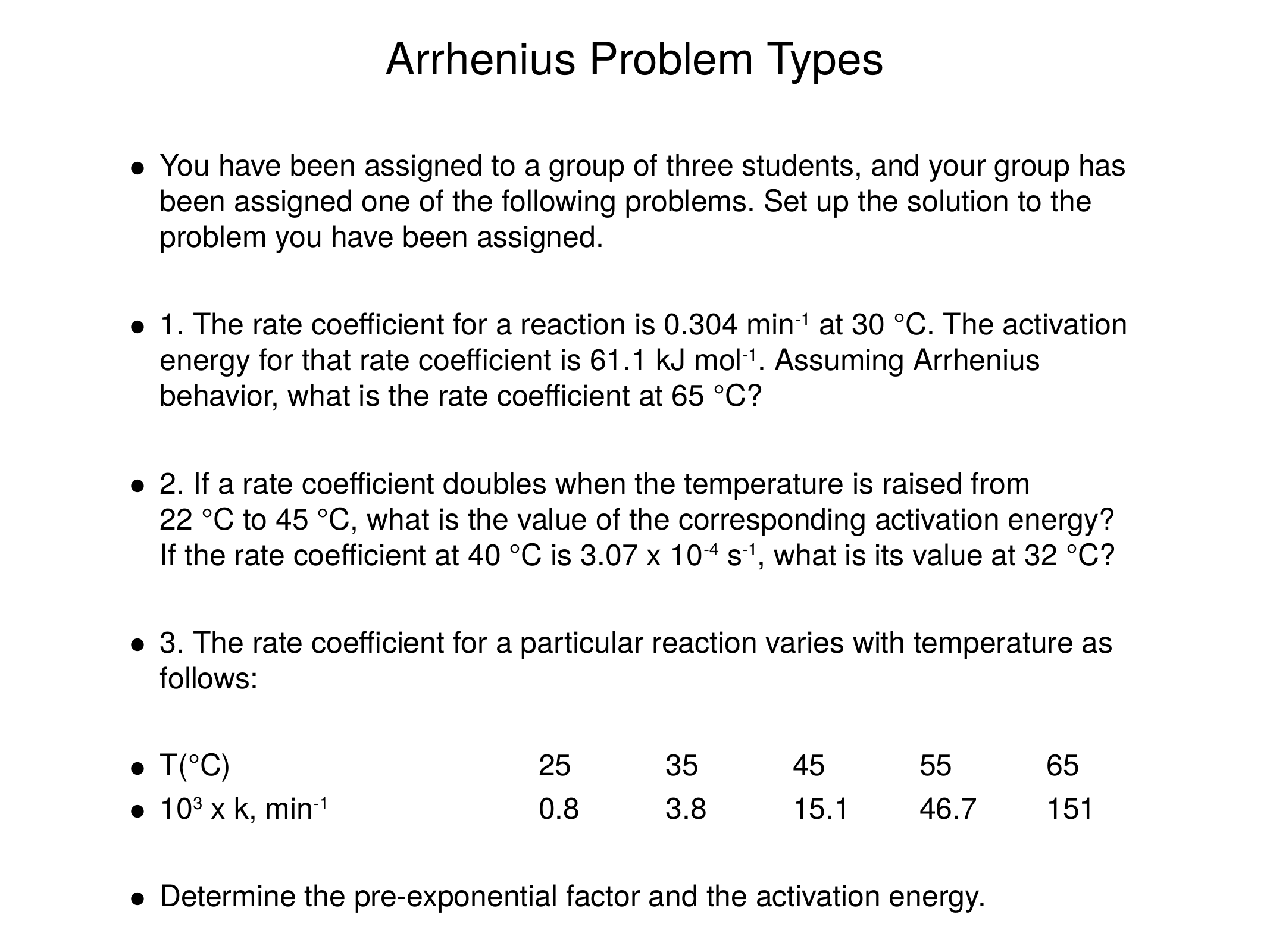

# Arrhenius Problem Types
You have been assigned to a group of three students, and your group has been assigned one of the following problems. Set up the solution to the problem you have been assigned.

1. The rate coefficient for a reaction is 0.304 min-1 at 30 °C. The activation energy for that rate coefficient is 61.1 kJ mol-1. Assuming Arrhenius behavior, what is the rate coefficient at 65 °C?

2. If a rate coefficient doubles when the temperature is raised from
22 °C to 45 °C, what is the value of the corresponding activation energy? If the rate coefficient at 40 °C is 3.07 x 10-4 s-1, what is its value at 32 °C?

3. The rate coefficient for a particular reaction varies with temperature as follows:

T(°C)		25	35	45	55	65
103 x k, min-1		0.8	3.8	15.1	46.7	151

Determine the pre-exponential factor and the activation energy.